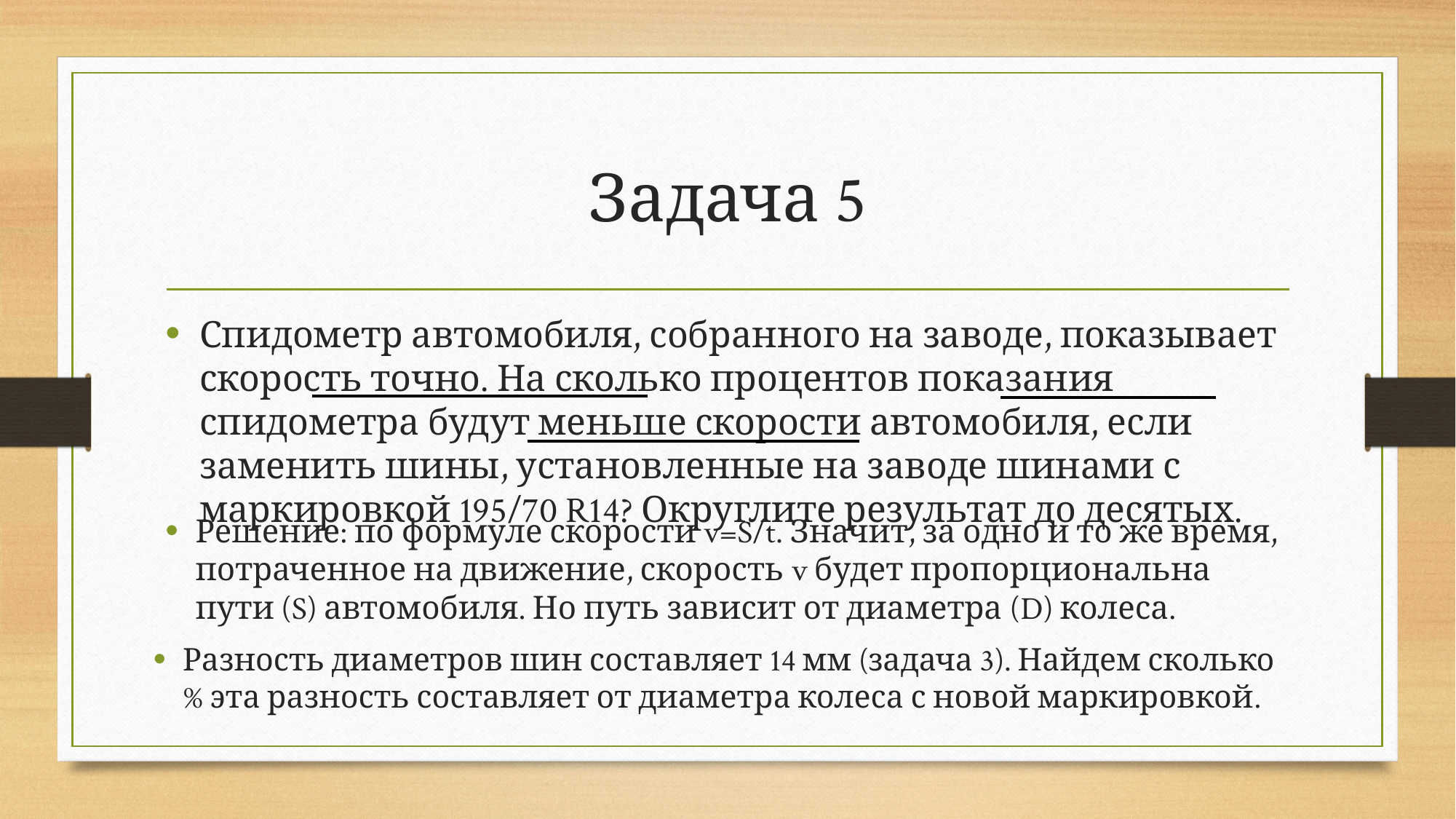

# Задача 5
Спидометр автомобиля, собранного на заводе, показывает скорость точно. На сколько процентов показания спидометра будут меньше скорости автомобиля, если заменить шины, установленные на заводе шинами с маркировкой 195/70 R14? Округлите результат до десятых.

Решение: по формуле скорости v=S/t. Значит, за одно и то же время, потраченное на движение, скорость v будет пропорциональна пути (S) автомобиля. Но путь зависит от диаметра (D) колеса.
Разность диаметров шин составляет 14 мм (задача 3). Найдем сколько % эта разность составляет от диаметра колеса с новой маркировкой.